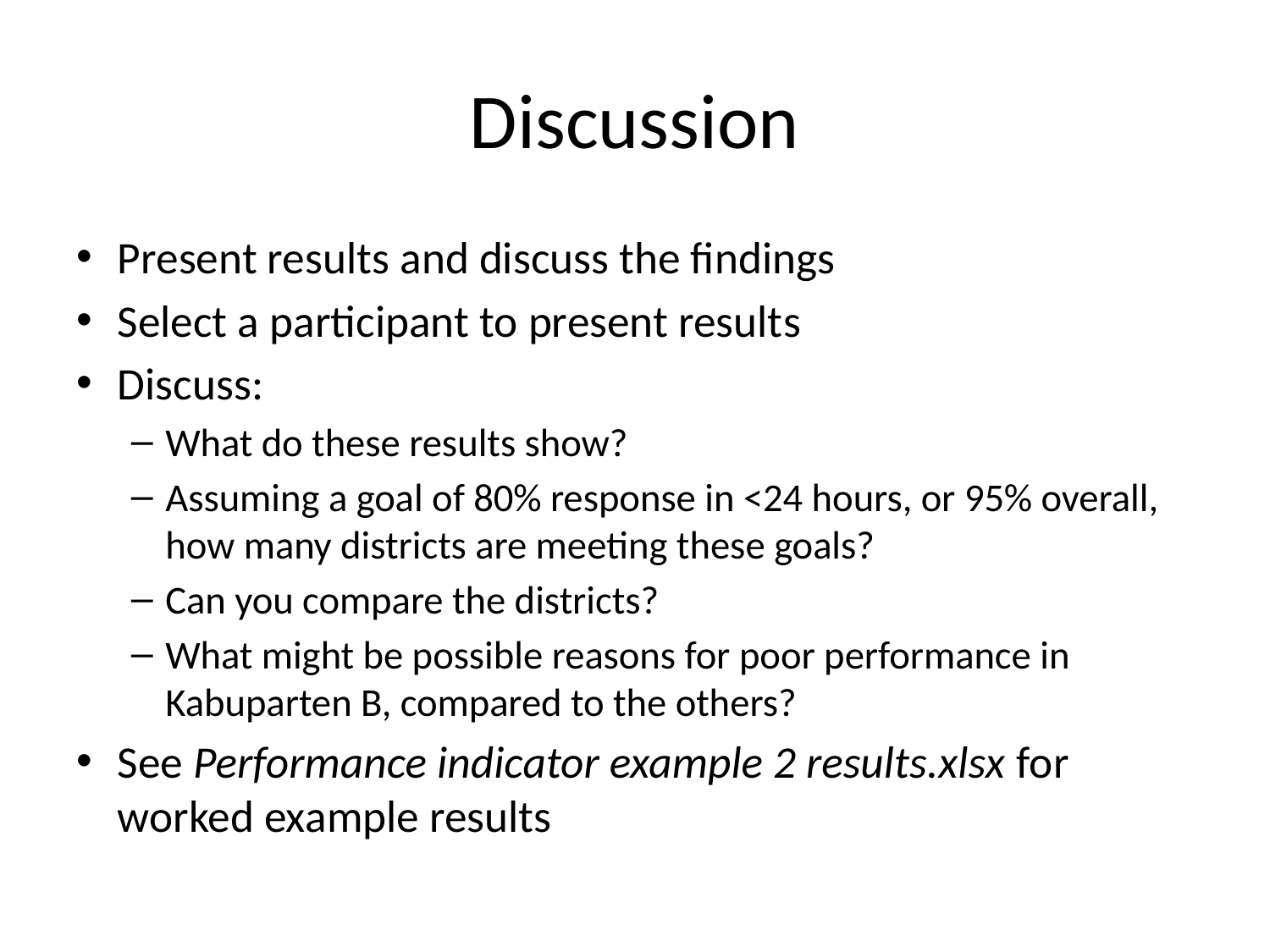

# Discussion
Present results and discuss the findings
Select a participant to present results
Discuss:
What do these results show?
Assuming a goal of 80% response in <24 hours, or 95% overall, how many districts are meeting these goals?
Can you compare the districts?
What might be possible reasons for poor performance in Kabuparten B, compared to the others?
See Performance indicator example 2 results.xlsx for worked example results